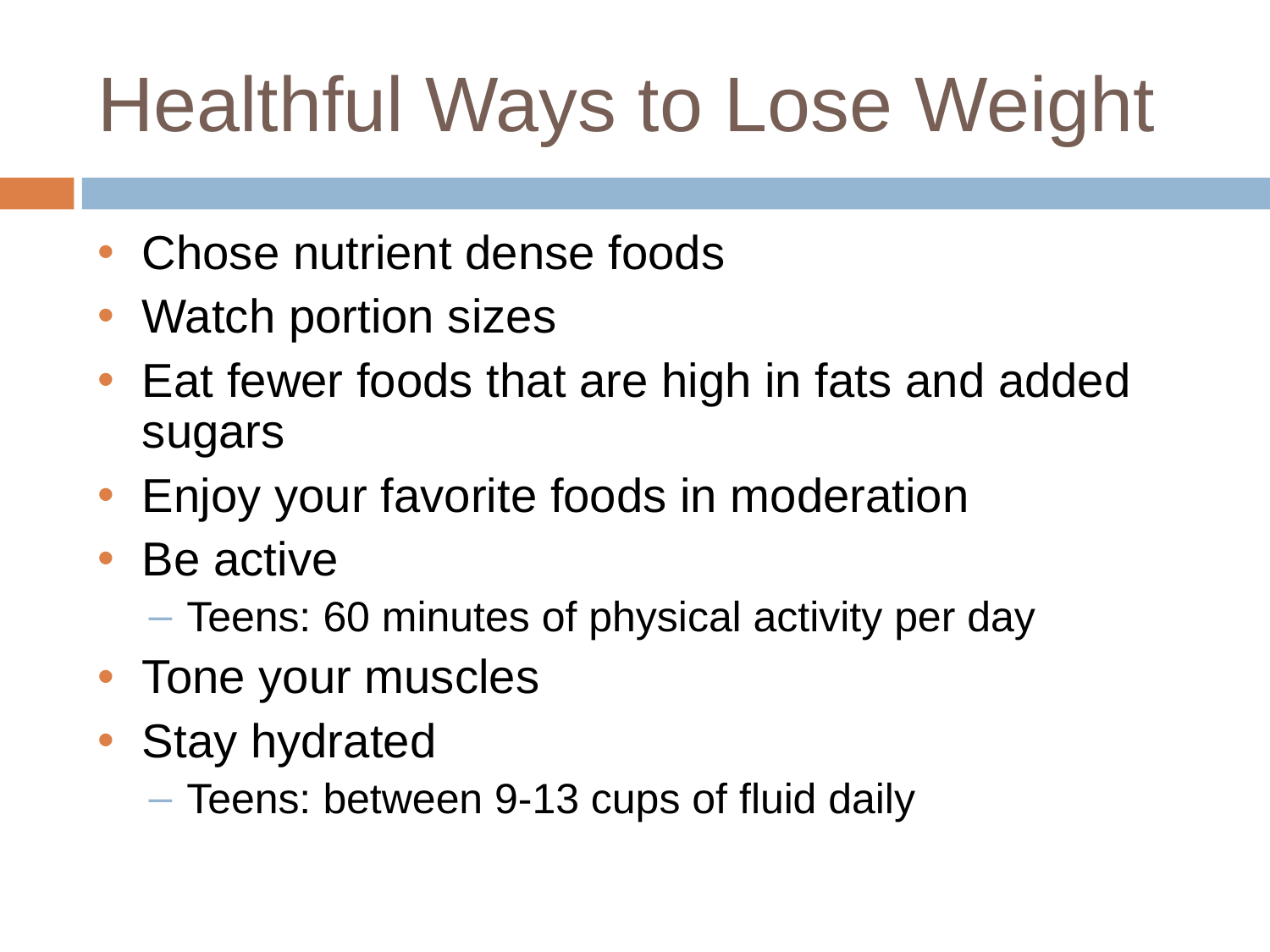

# Healthful Ways to Lose Weight
Chose nutrient dense foods
Watch portion sizes
Eat fewer foods that are high in fats and added sugars
Enjoy your favorite foods in moderation
Be active
Teens: 60 minutes of physical activity per day
Tone your muscles
Stay hydrated
Teens: between 9-13 cups of fluid daily